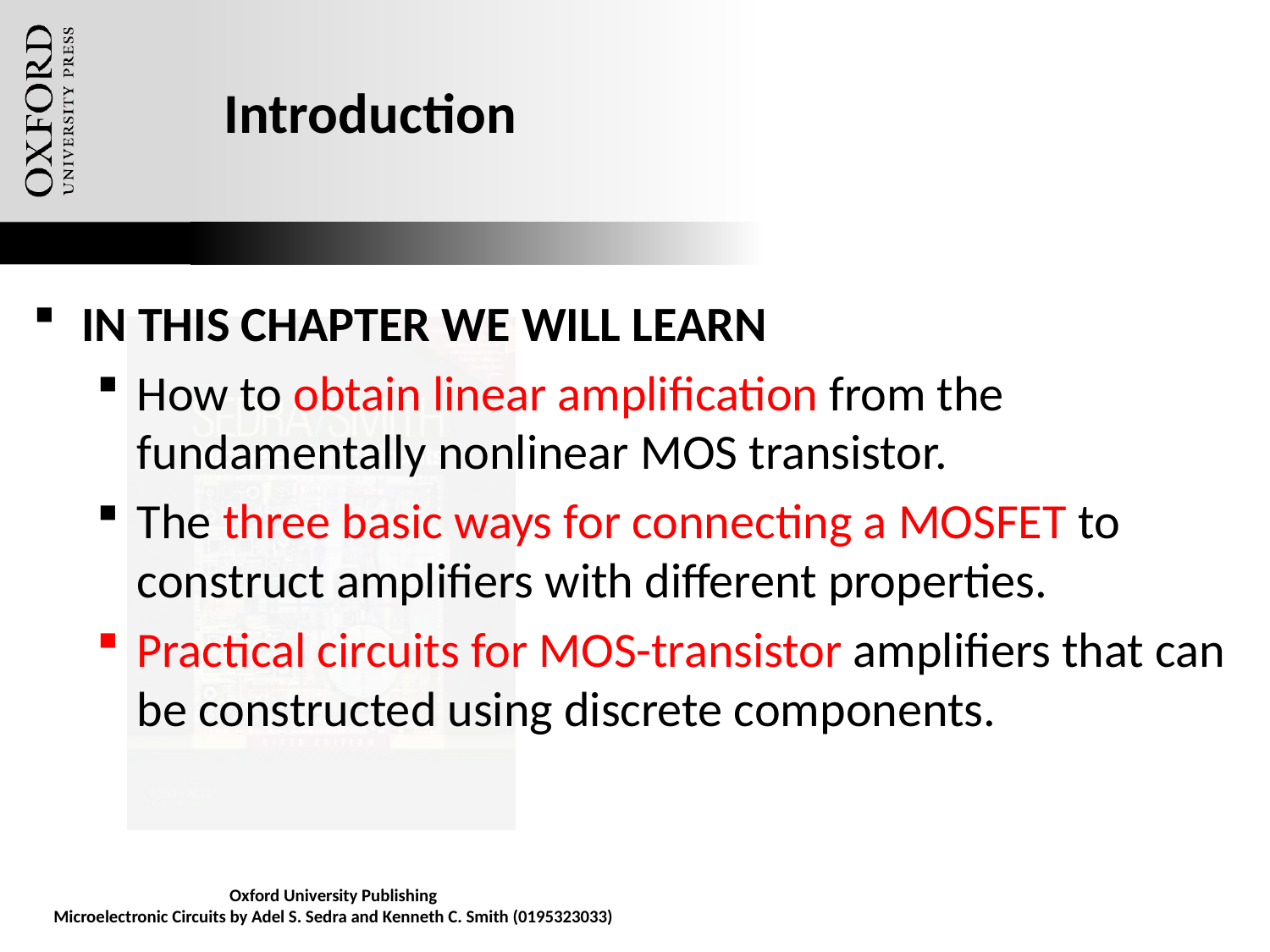

# Introduction
IN THIS CHAPTER WE WILL LEARN
How to obtain linear amplification from the fundamentally nonlinear MOS transistor.
The three basic ways for connecting a MOSFET to construct amplifiers with different properties.
Practical circuits for MOS-transistor amplifiers that can be constructed using discrete components.

Oxford University Publishing
Microelectronic Circuits by Adel S. Sedra and Kenneth C. Smith (0195323033)